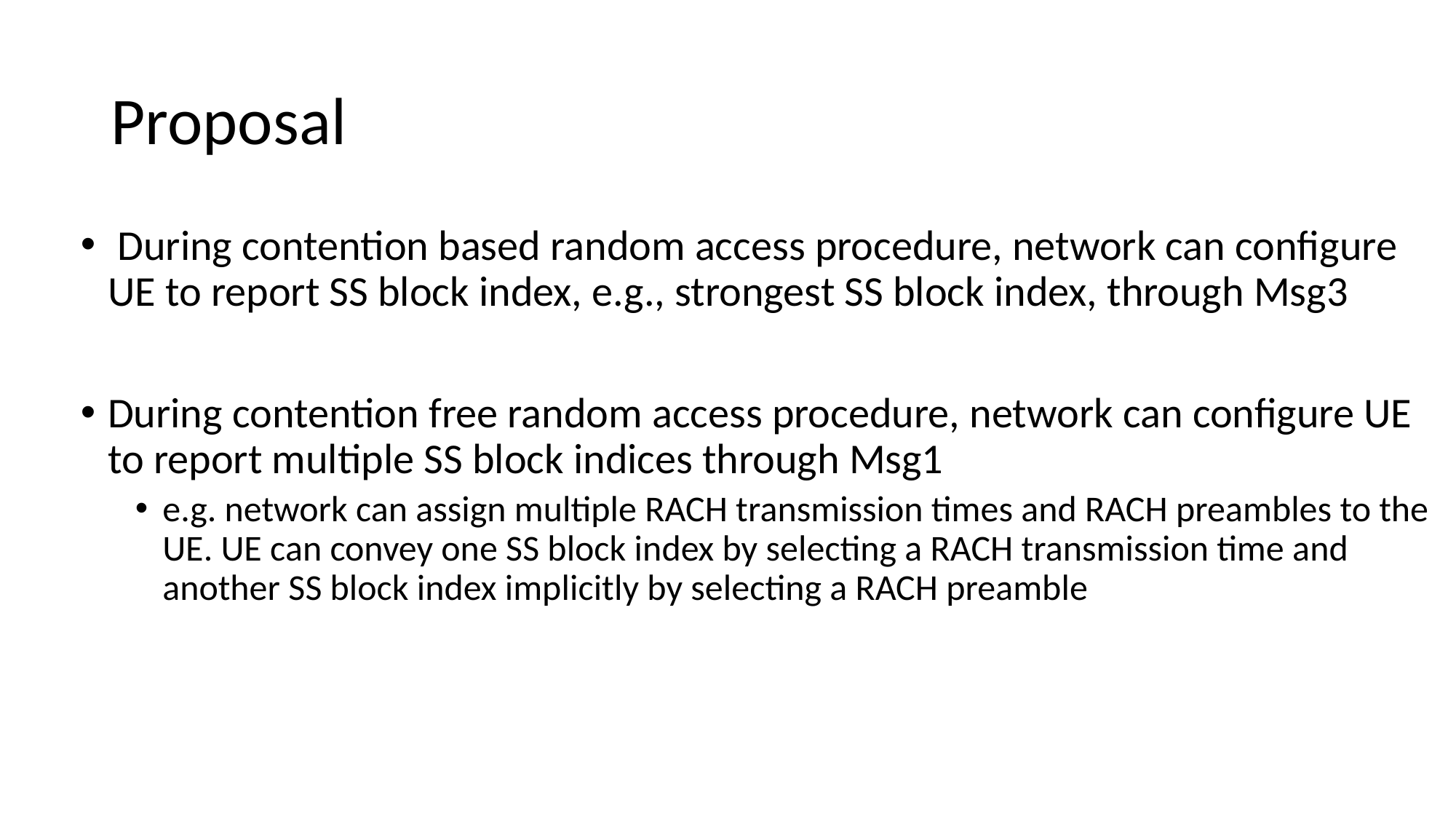

# Proposal
 During contention based random access procedure, network can configure UE to report SS block index, e.g., strongest SS block index, through Msg3

During contention free random access procedure, network can configure UE to report multiple SS block indices through Msg1
e.g. network can assign multiple RACH transmission times and RACH preambles to the UE. UE can convey one SS block index by selecting a RACH transmission time and another SS block index implicitly by selecting a RACH preamble